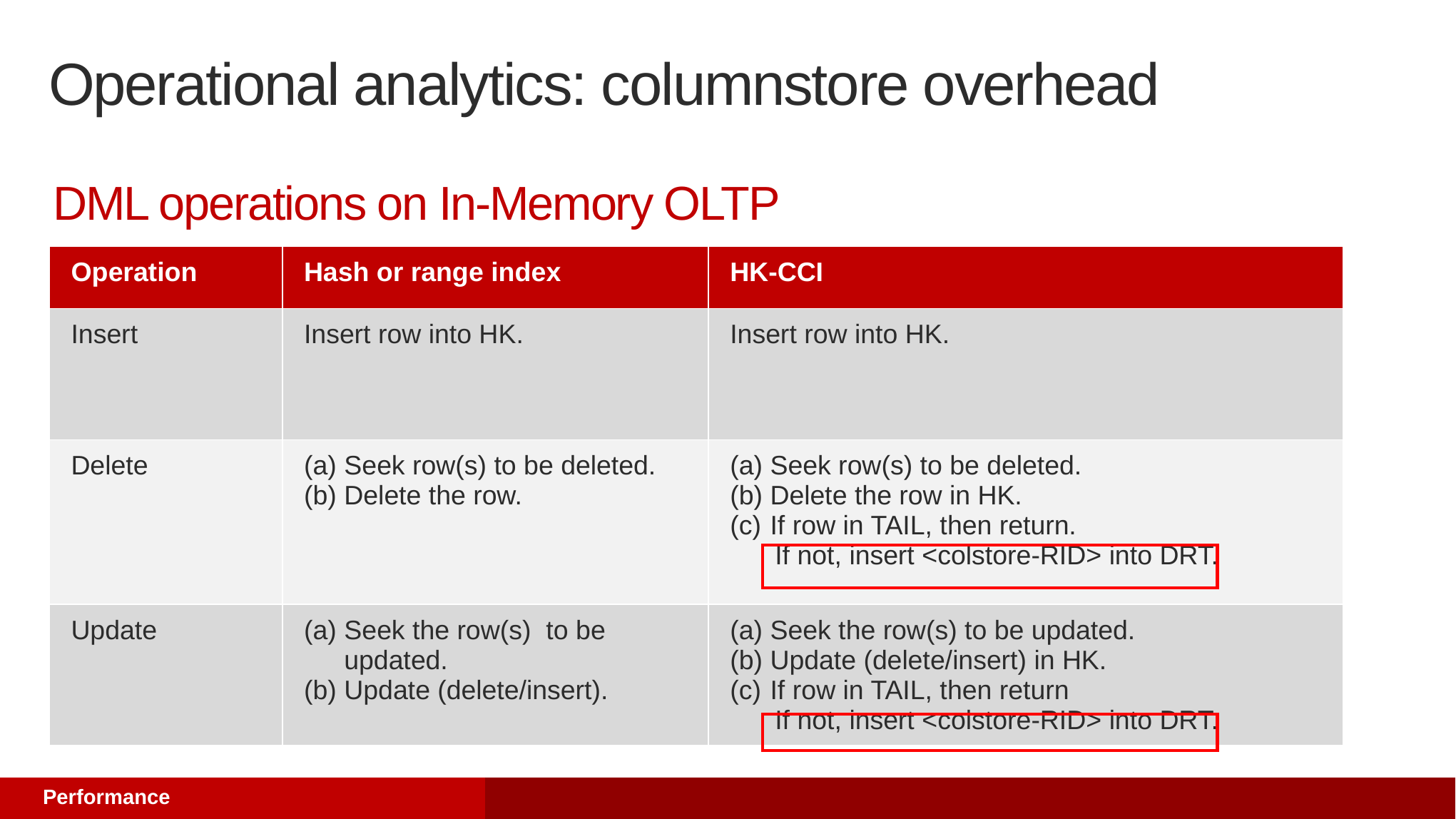

# Operational analytics: columnstore overhead
DML operations on In-Memory OLTP
| Operation | Hash or range index | HK-CCI |
| --- | --- | --- |
| Insert | Insert row into HK. | Insert row into HK. |
| Delete | Seek row(s) to be deleted. Delete the row. | Seek row(s) to be deleted. Delete the row in HK. If row in TAIL, then return. If not, insert <colstore-RID> into DRT. |
| Update | Seek the row(s) to be updated. Update (delete/insert). | Seek the row(s) to be updated. Update (delete/insert) in HK. If row in TAIL, then return If not, insert <colstore-RID> into DRT. |

Performance